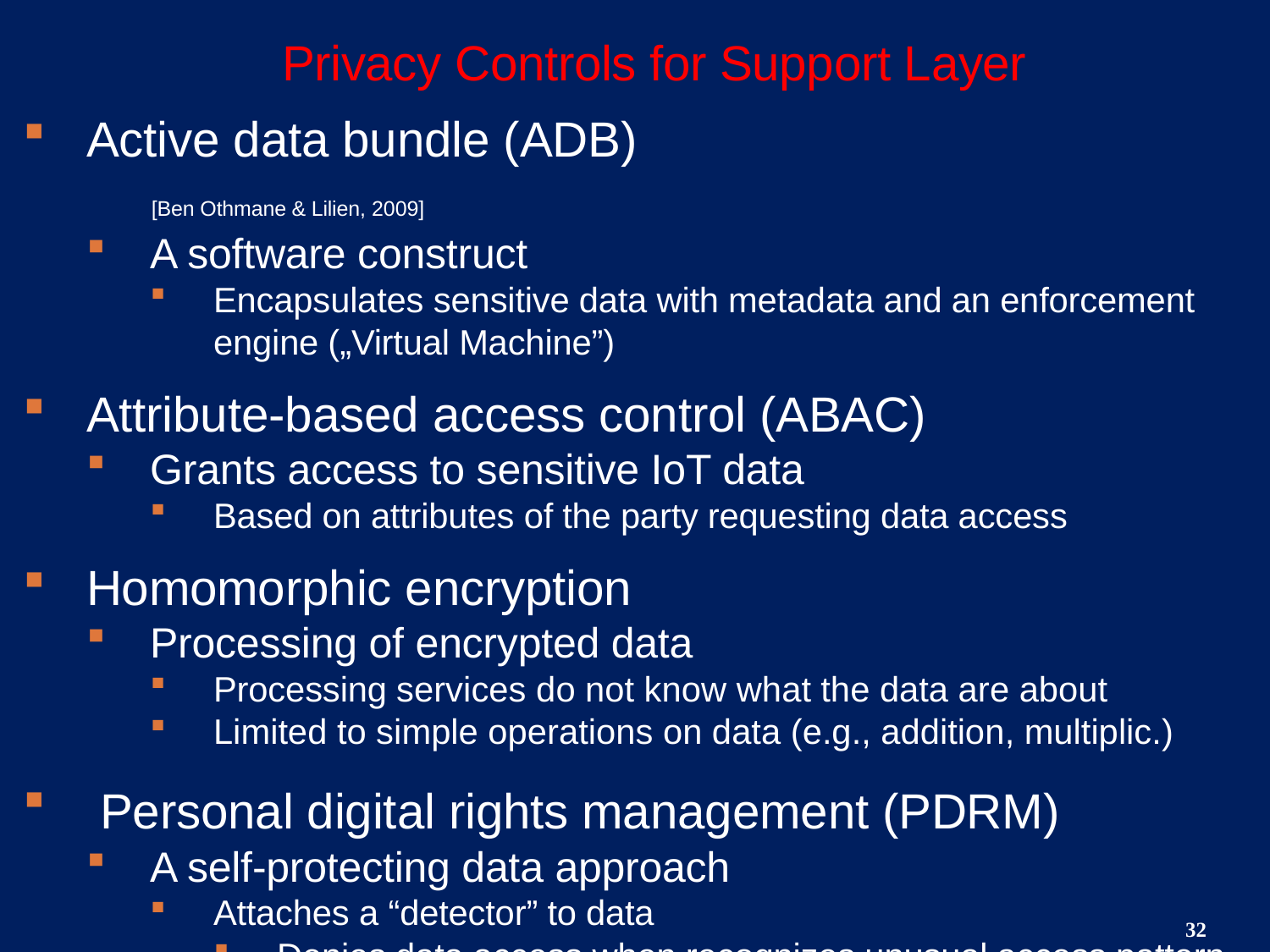

# Privacy Controls for Support Layer
Active data bundle (ADB) 	[Ben Othmane & Lilien, 2009]
A software construct
Encapsulates sensitive data with metadata and an enforcement engine („Virtual Machine”)
Attribute-based access control (ABAC)
Grants access to sensitive IoT data
Based on attributes of the party requesting data access
Homomorphic encryption
Processing of encrypted data
Processing services do not know what the data are about
Limited to simple operations on data (e.g., addition, multiplic.)
 Personal digital rights management (PDRM)
A self-protecting data approach
Attaches a “detector” to data
Denies data access when recognizes unusual access pattern
32